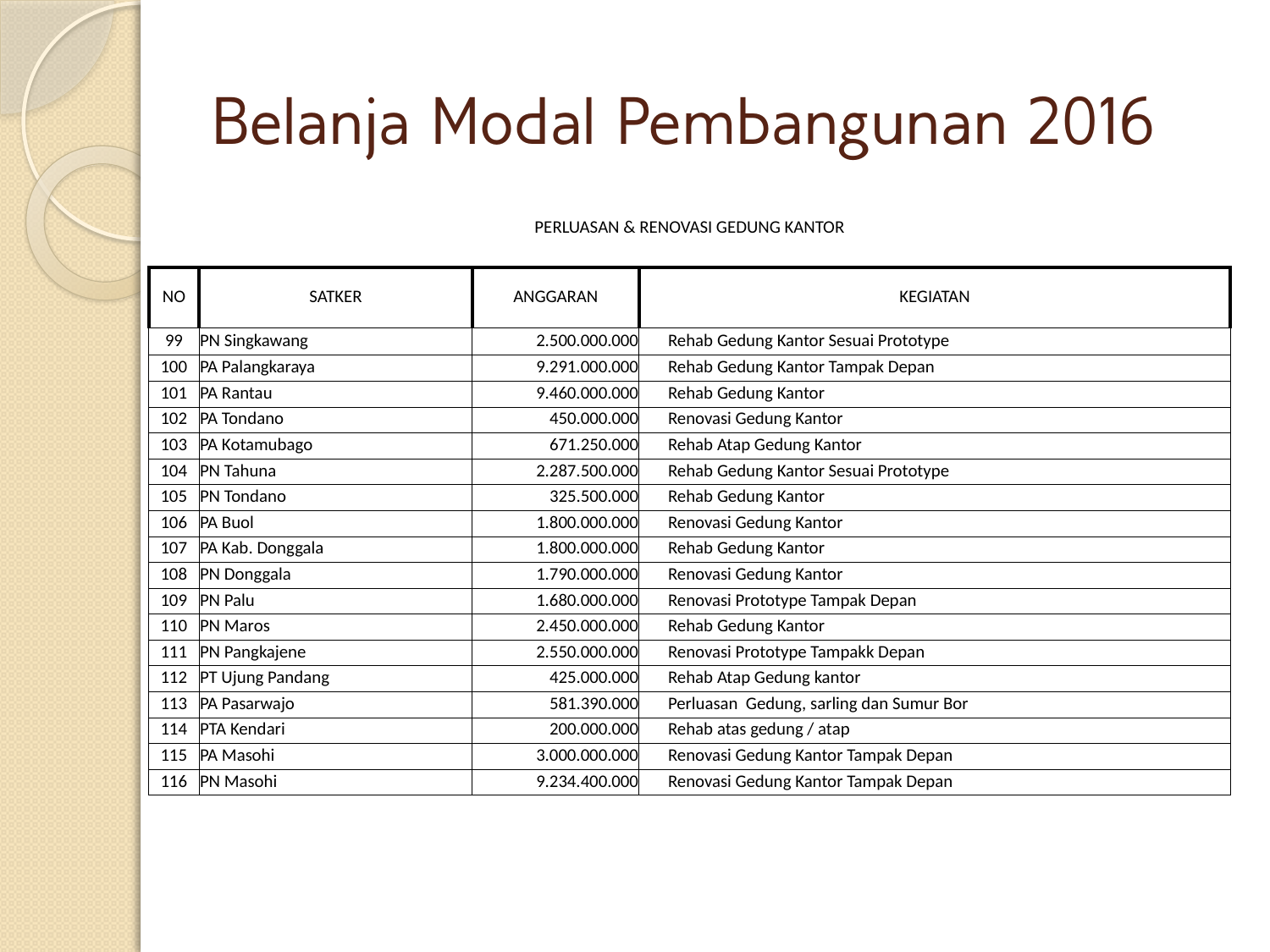

# Belanja Modal Pembangunan 2016
| PERLUASAN & RENOVASI GEDUNG KANTOR |  |  |  |
| --- | --- | --- | --- |
|  |  |  |  |
| NO | SATKER | ANGGARAN | KEGIATAN |
| 99 | PN Singkawang | 2.500.000.000 | Rehab Gedung Kantor Sesuai Prototype |
| 100 | PA Palangkaraya | 9.291.000.000 | Rehab Gedung Kantor Tampak Depan |
| 101 | PA Rantau | 9.460.000.000 | Rehab Gedung Kantor |
| 102 | PA Tondano | 450.000.000 | Renovasi Gedung Kantor |
| 103 | PA Kotamubago | 671.250.000 | Rehab Atap Gedung Kantor |
| 104 | PN Tahuna | 2.287.500.000 | Rehab Gedung Kantor Sesuai Prototype |
| 105 | PN Tondano | 325.500.000 | Rehab Gedung Kantor |
| 106 | PA Buol | 1.800.000.000 | Renovasi Gedung Kantor |
| 107 | PA Kab. Donggala | 1.800.000.000 | Rehab Gedung Kantor |
| 108 | PN Donggala | 1.790.000.000 | Renovasi Gedung Kantor |
| 109 | PN Palu | 1.680.000.000 | Renovasi Prototype Tampak Depan |
| 110 | PN Maros | 2.450.000.000 | Rehab Gedung Kantor |
| 111 | PN Pangkajene | 2.550.000.000 | Renovasi Prototype Tampakk Depan |
| 112 | PT Ujung Pandang | 425.000.000 | Rehab Atap Gedung kantor |
| 113 | PA Pasarwajo | 581.390.000 | Perluasan Gedung, sarling dan Sumur Bor |
| 114 | PTA Kendari | 200.000.000 | Rehab atas gedung / atap |
| 115 | PA Masohi | 3.000.000.000 | Renovasi Gedung Kantor Tampak Depan |
| 116 | PN Masohi | 9.234.400.000 | Renovasi Gedung Kantor Tampak Depan |